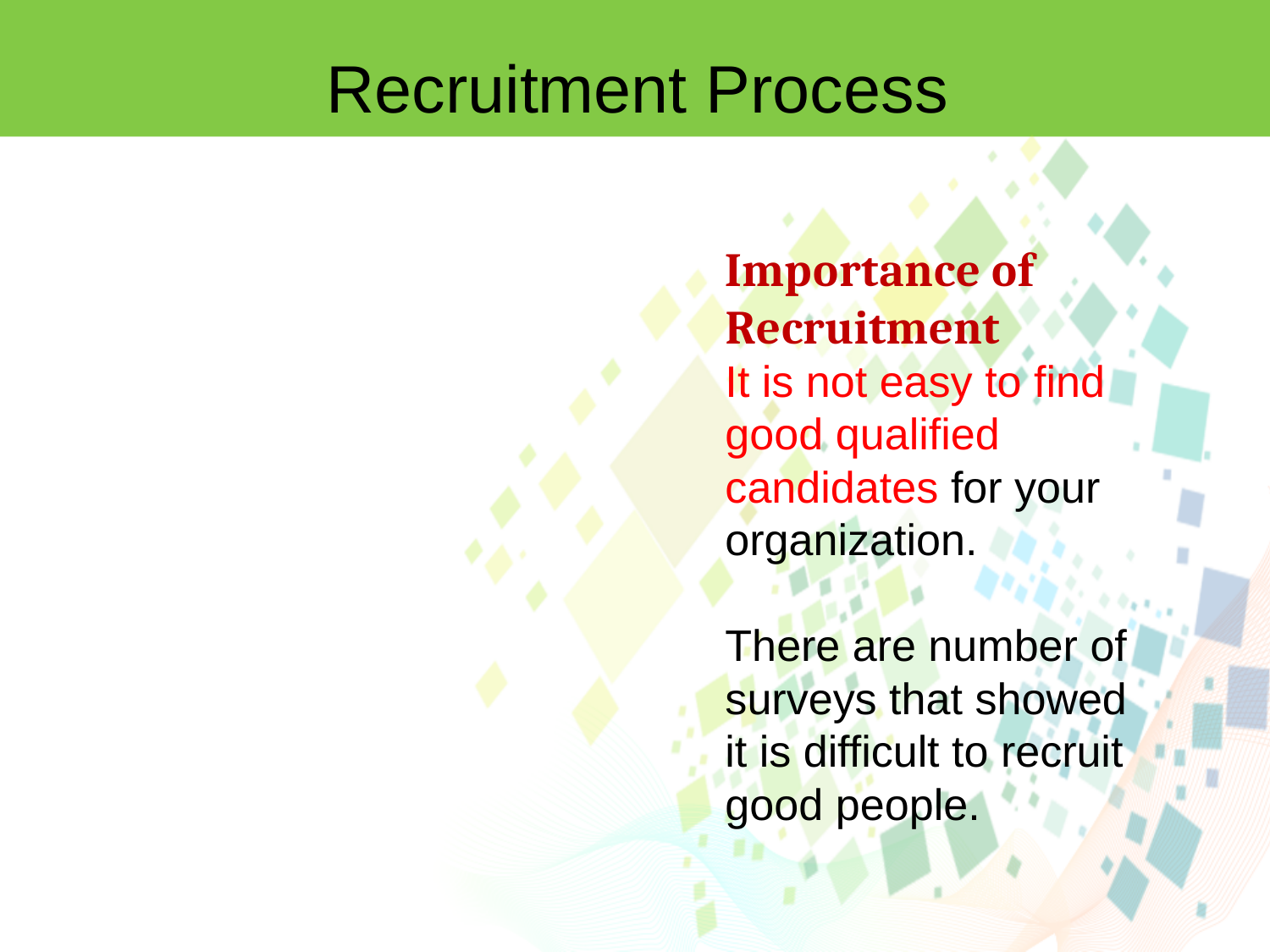

Recruitment Process
Importance of Recruitment
It is not easy to find good qualified candidates for your organization.

There are number of surveys that showed it is difficult to recruit good people.